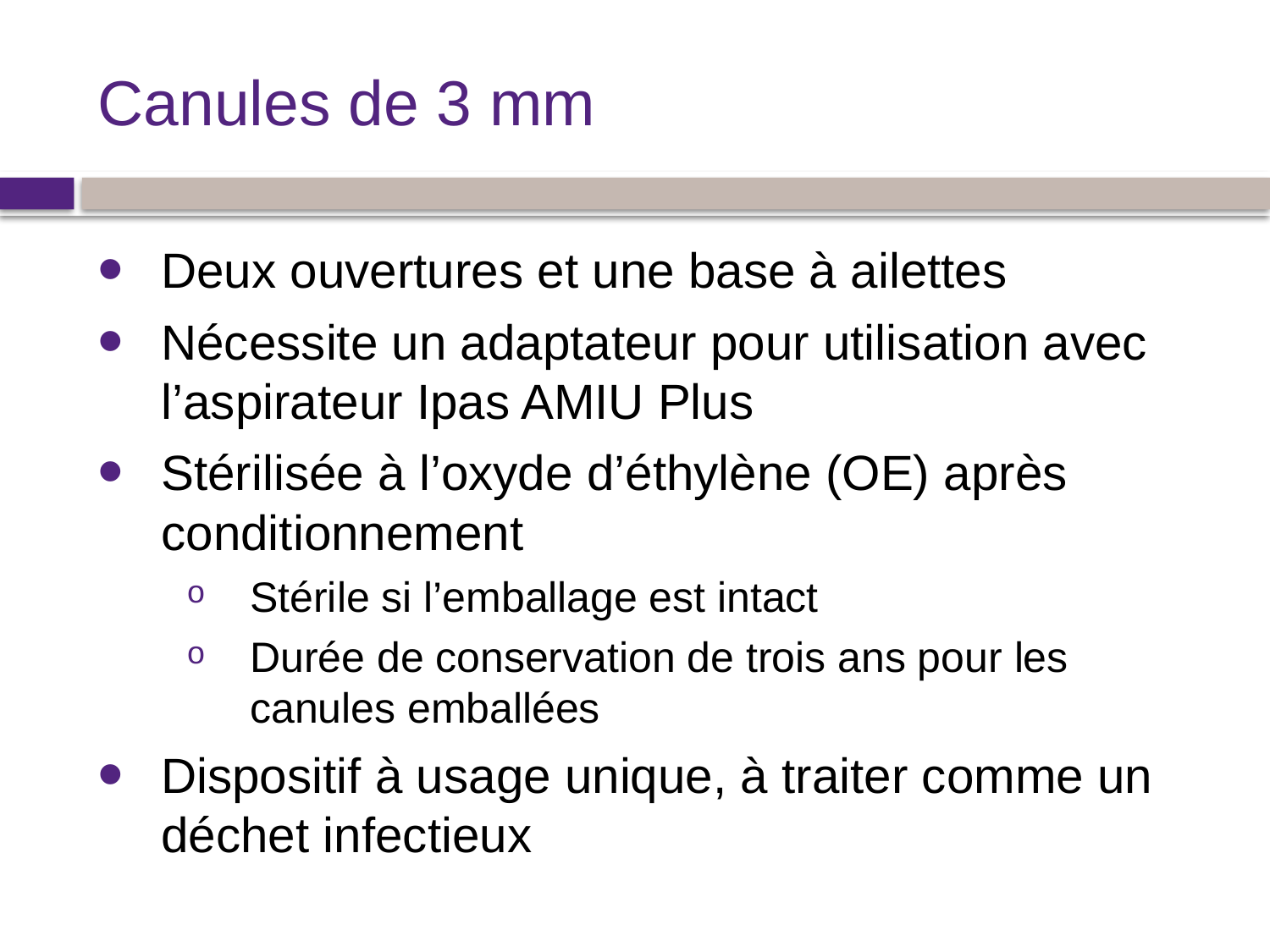

# Canules de 3 mm
Deux ouvertures et une base à ailettes
Nécessite un adaptateur pour utilisation avec l’aspirateur Ipas AMIU Plus
Stérilisée à l’oxyde d’éthylène (OE) après conditionnement
Stérile si l’emballage est intact
Durée de conservation de trois ans pour les canules emballées
Dispositif à usage unique, à traiter comme un déchet infectieux